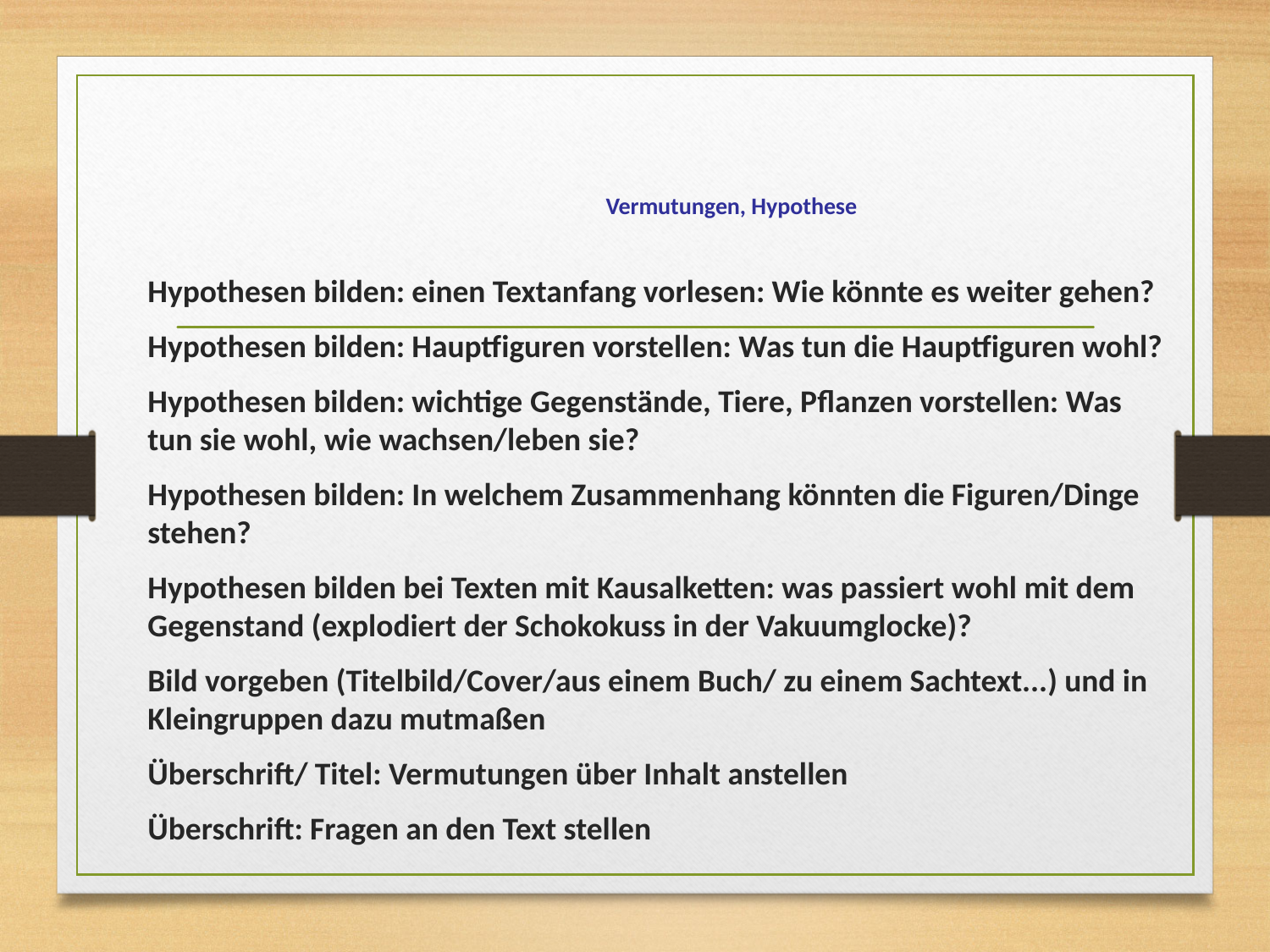

# Vermutungen, Hypothese
Hypothesen bilden: einen Textanfang vorlesen: Wie könnte es weiter gehen?
Hypothesen bilden: Hauptfiguren vorstellen: Was tun die Hauptfiguren wohl?
Hypothesen bilden: wichtige Gegenstände, Tiere, Pflanzen vorstellen: Was tun sie wohl, wie wachsen/leben sie?
Hypothesen bilden: In welchem Zusammenhang könnten die Figuren/Dinge stehen?
Hypothesen bilden bei Texten mit Kausalketten: was passiert wohl mit dem Gegenstand (explodiert der Schokokuss in der Vakuumglocke)?
Bild vorgeben (Titelbild/Cover/aus einem Buch/ zu einem Sachtext...) und in Kleingruppen dazu mutmaßen
Überschrift/ Titel: Vermutungen über Inhalt anstellen
Überschrift: Fragen an den Text stellen